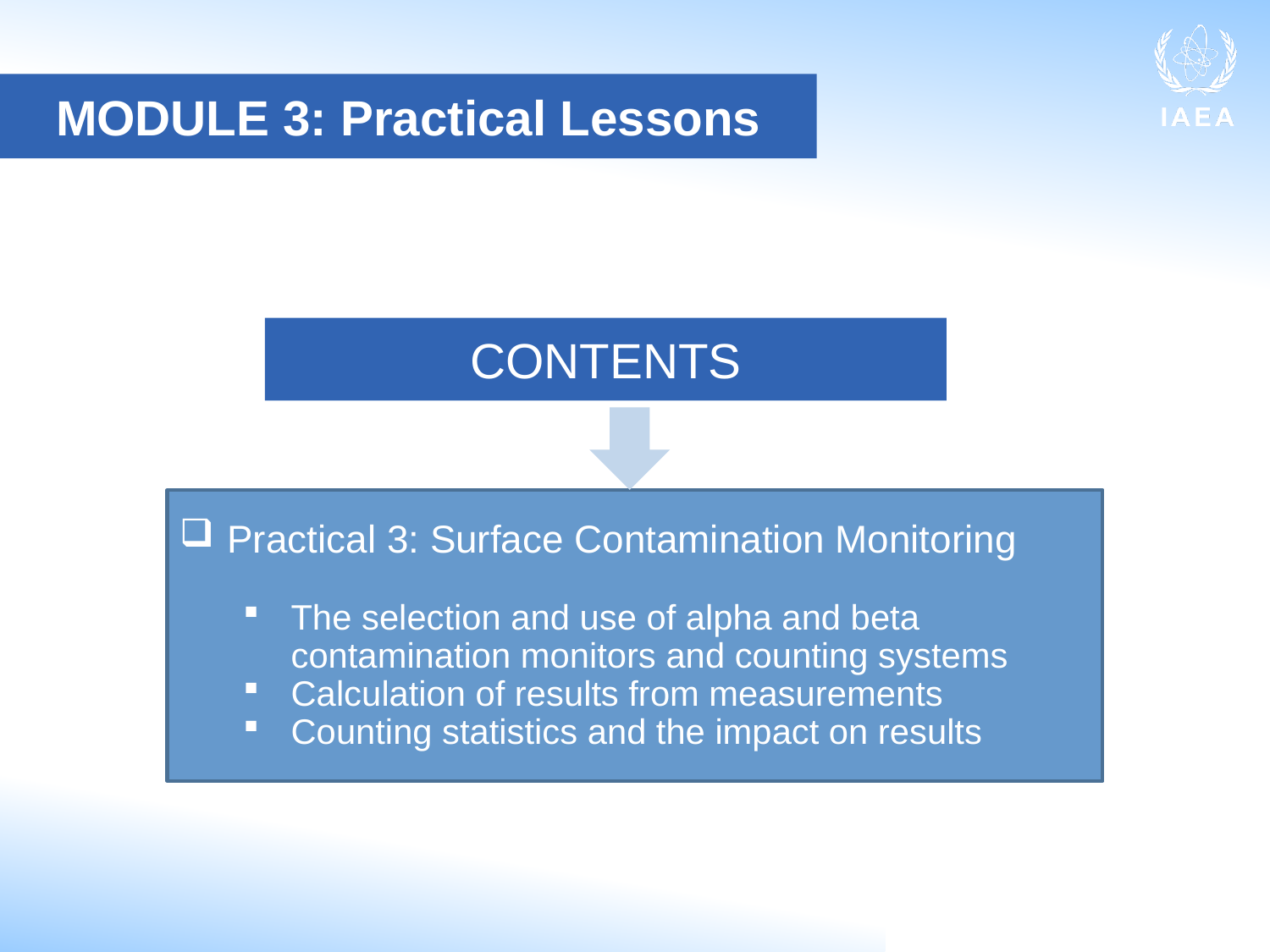

MODULE 3: Practical Lessons
CONTENTS

Practical 3: Surface Contamination Monitoring

The selection and use of alpha and beta contamination monitors and counting systems
Calculation of results from measurements
Counting statistics and the impact on results